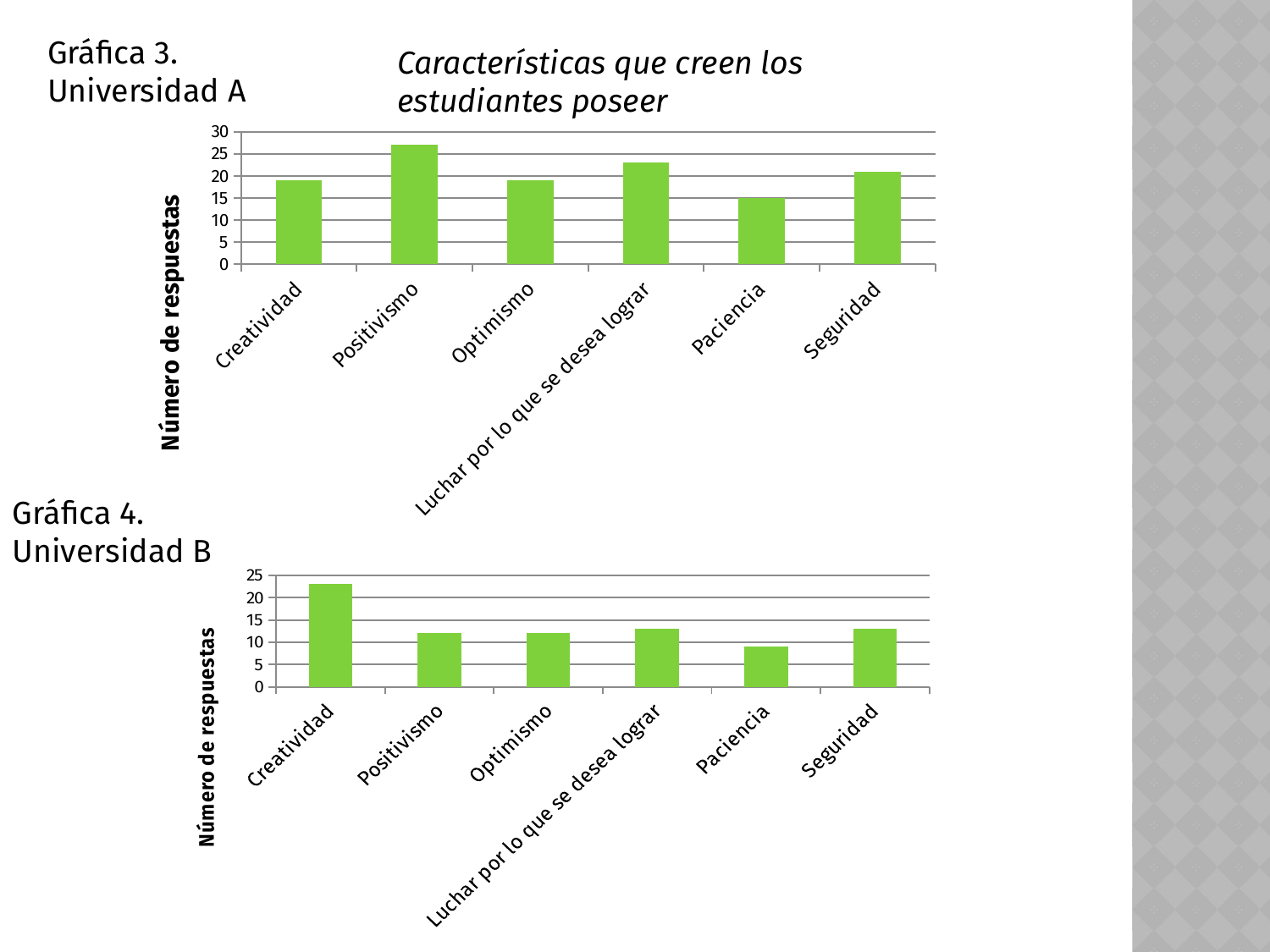

Gráfica 3. Universidad A
Características que creen los estudiantes poseer

### Chart

| Category |  |
|---|---|
| Creatividad | 19.0 |
| Positivismo | 27.0 |
| Optimismo | 19.0 |
| Luchar por lo que se desea lograr | 23.0 |
| Paciencia | 15.0 |
| Seguridad | 21.0 |
Gráfica 4. Universidad B

### Chart

| Category |  |
|---|---|
| Creatividad | 23.0 |
| Positivismo | 12.0 |
| Optimismo | 12.0 |
| Luchar por lo que se desea lograr | 13.0 |
| Paciencia | 9.0 |
| Seguridad | 13.0 |